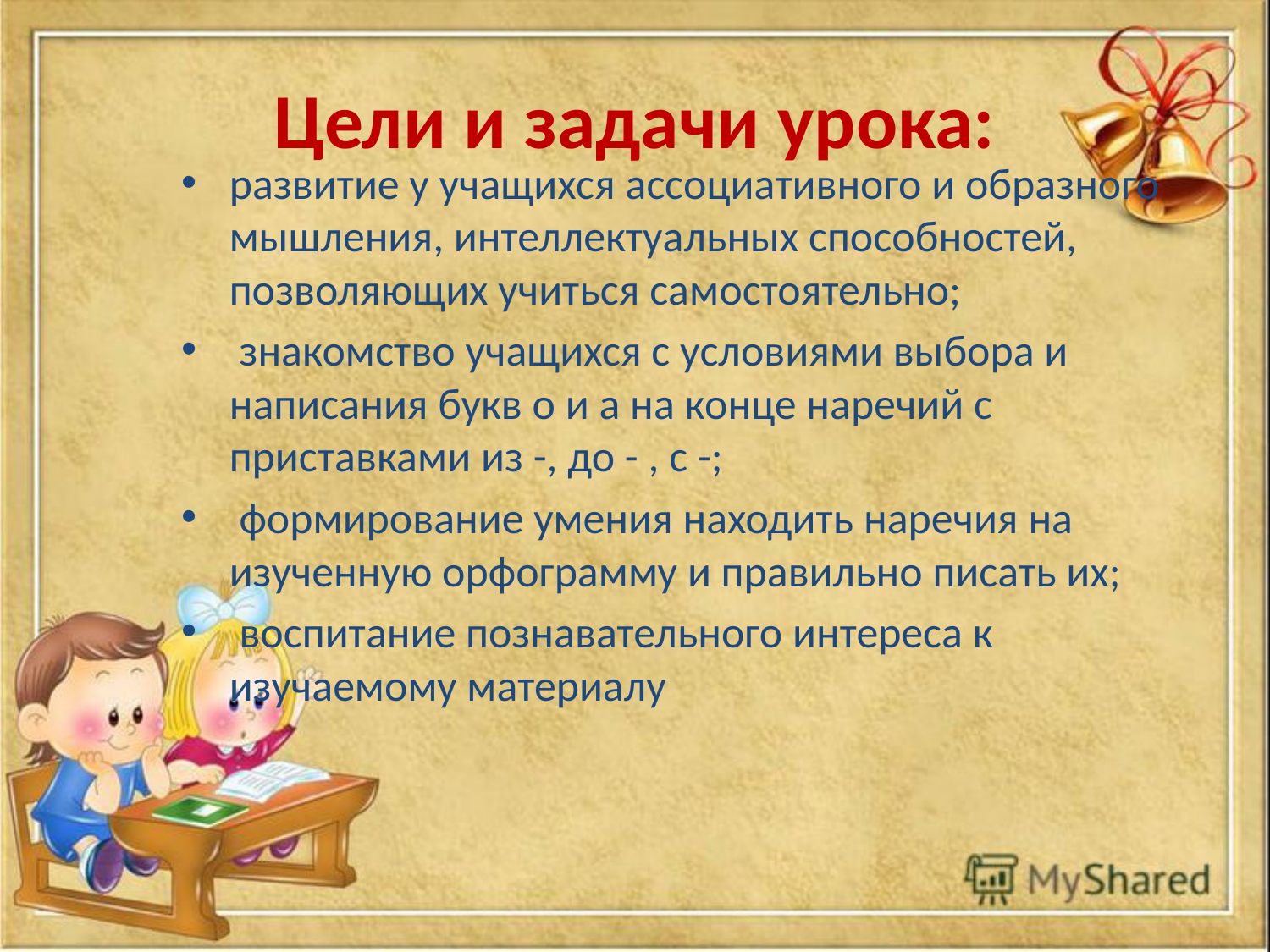

# Цели и задачи урока:
развитие у учащихся ассоциативного и образного мышления, интеллектуальных способностей, позволяющих учиться самостоятельно;
 знакомство учащихся с условиями выбора и написания букв о и а на конце наречий с приставками из -, до - , с -;
 формирование умения находить наречия на изученную орфограмму и правильно писать их;
 воспитание познавательного интереса к изучаемому материалу